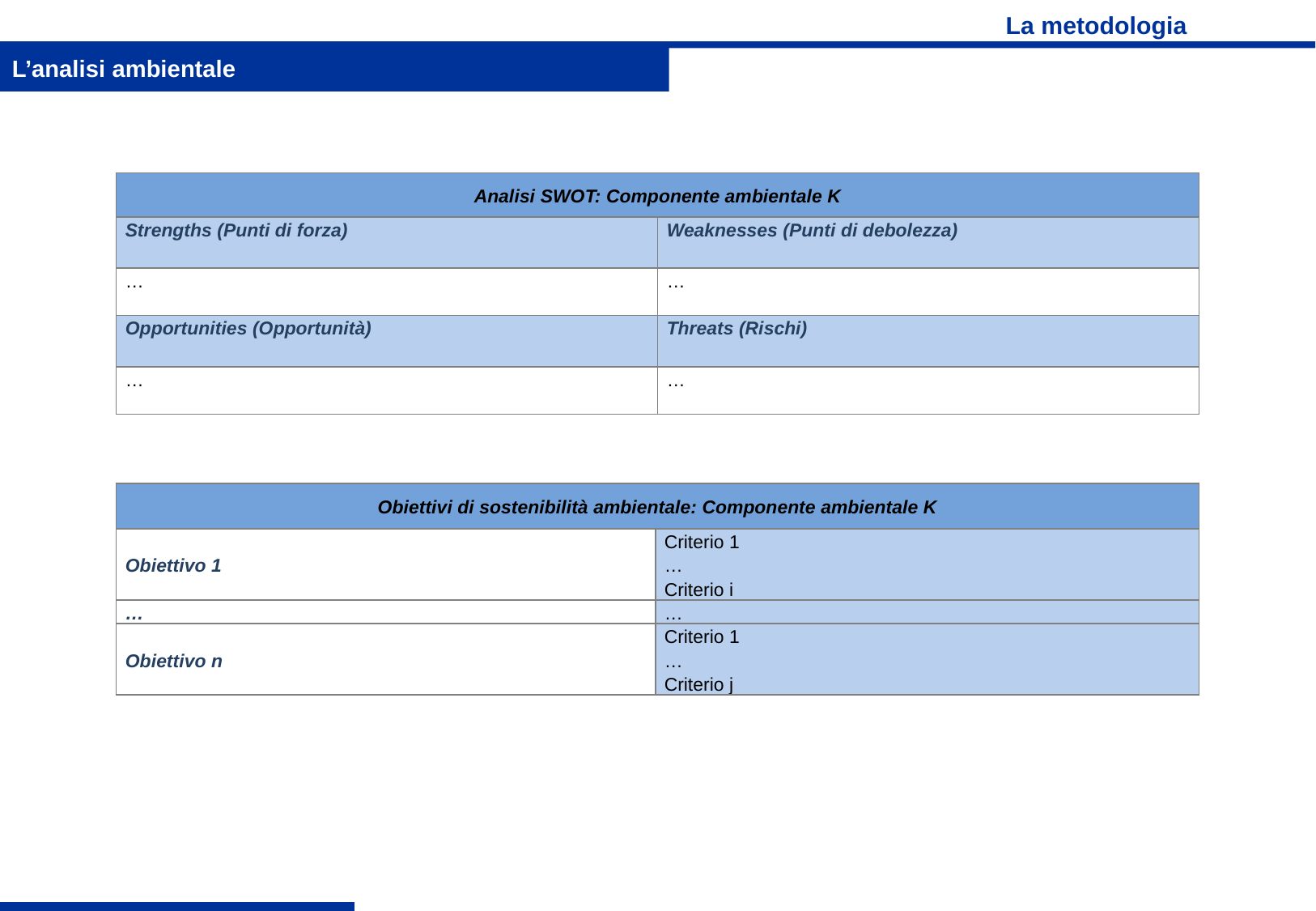

# La metodologia
L’analisi ambientale
| Analisi SWOT: Componente ambientale K |  |
| --- | --- |
| Strengths (Punti di forza) | Weaknesses (Punti di debolezza) |
| … | … |
| Opportunities (Opportunità) | Threats (Rischi) |
| … | … |
| Obiettivi di sostenibilità ambientale: Componente ambientale K |  |
| --- | --- |
| Obiettivo 1 | Criterio 1 … Criterio i |
| … | … |
| Obiettivo n | Criterio 1 … Criterio j |